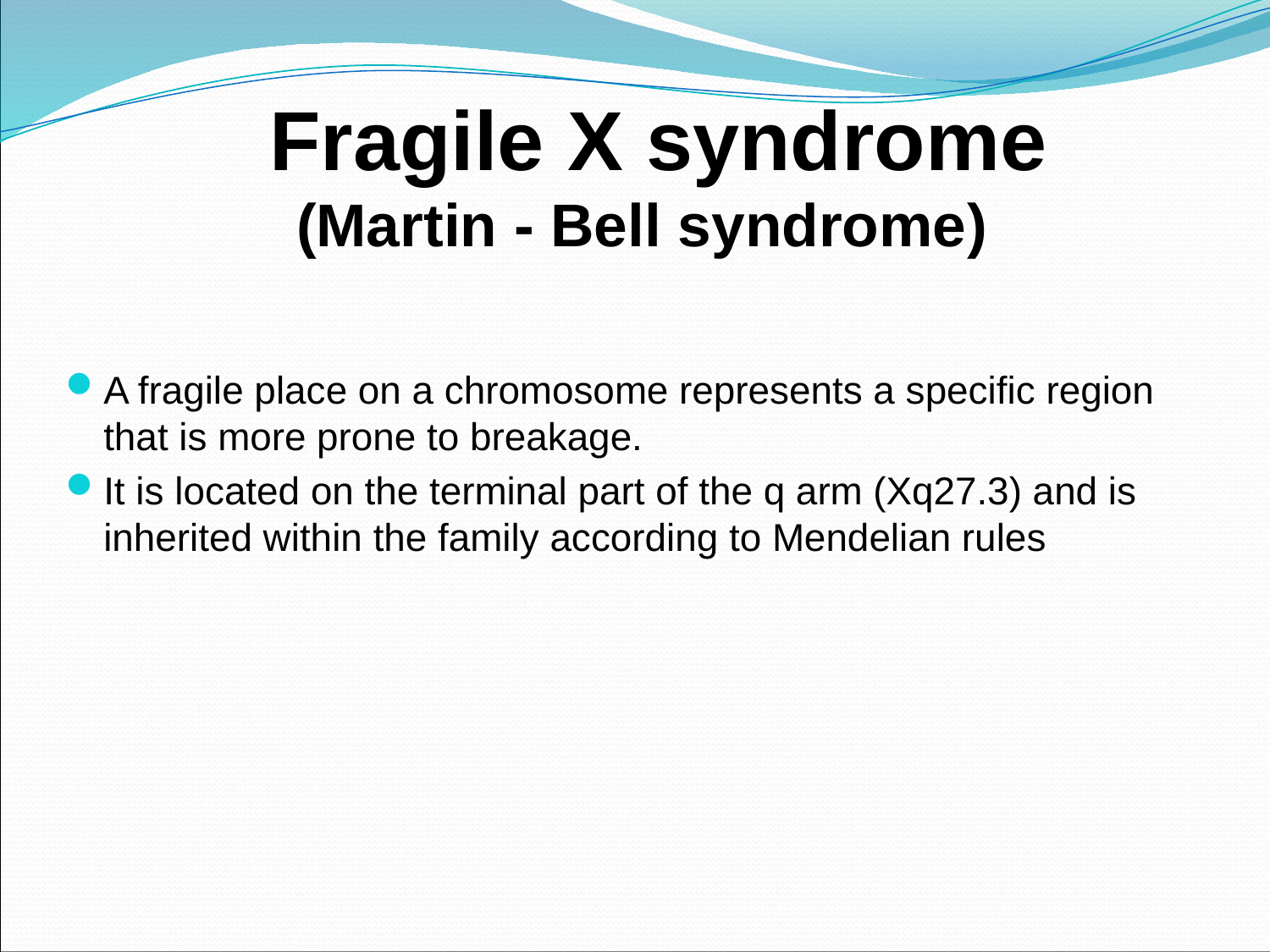

# Fragile X syndrome (Martin - Bell syndrome)

A fragile place on a chromosome represents a specific region that is more prone to breakage.
It is located on the terminal part of the q arm (Xq27.3) and is inherited within the family according to Mendelian rules